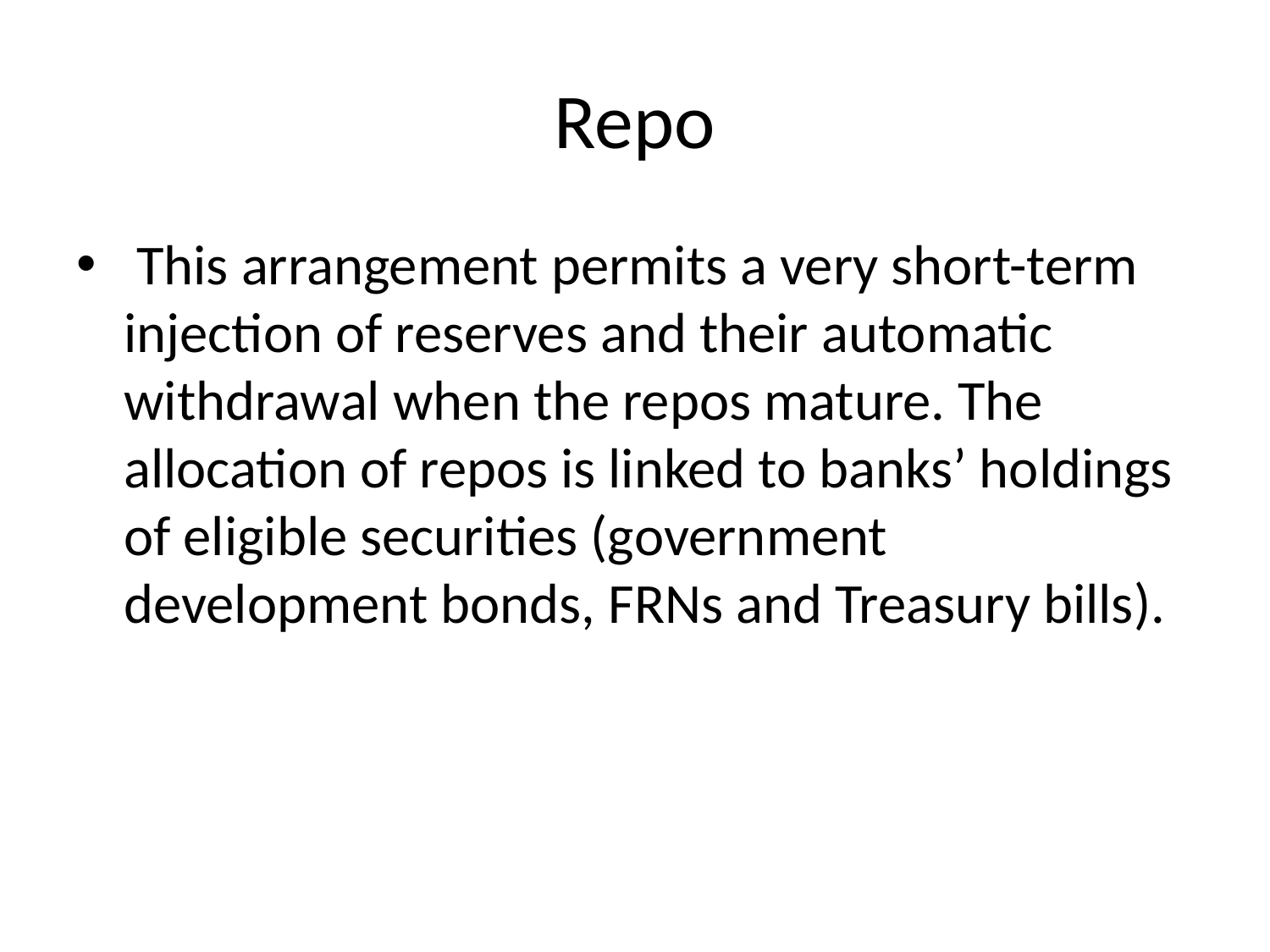

# Repo
 This arrangement permits a very short-term injection of reserves and their automatic withdrawal when the repos mature. The allocation of repos is linked to banks’ holdings of eligible securities (government development bonds, FRNs and Treasury bills).